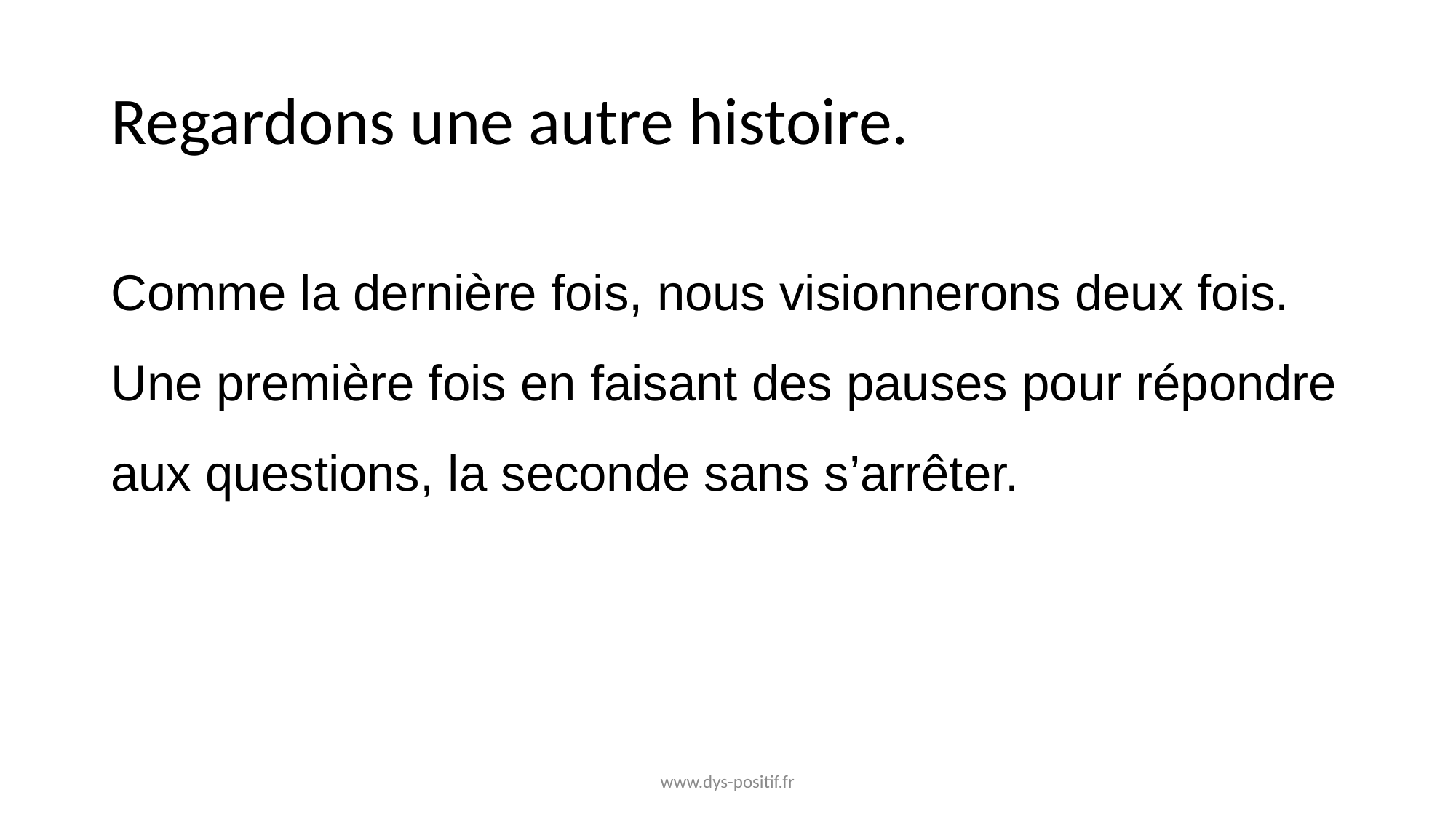

# Regardons une autre histoire.
Comme la dernière fois, nous visionnerons deux fois. Une première fois en faisant des pauses pour répondre aux questions, la seconde sans s’arrêter.
www.dys-positif.fr